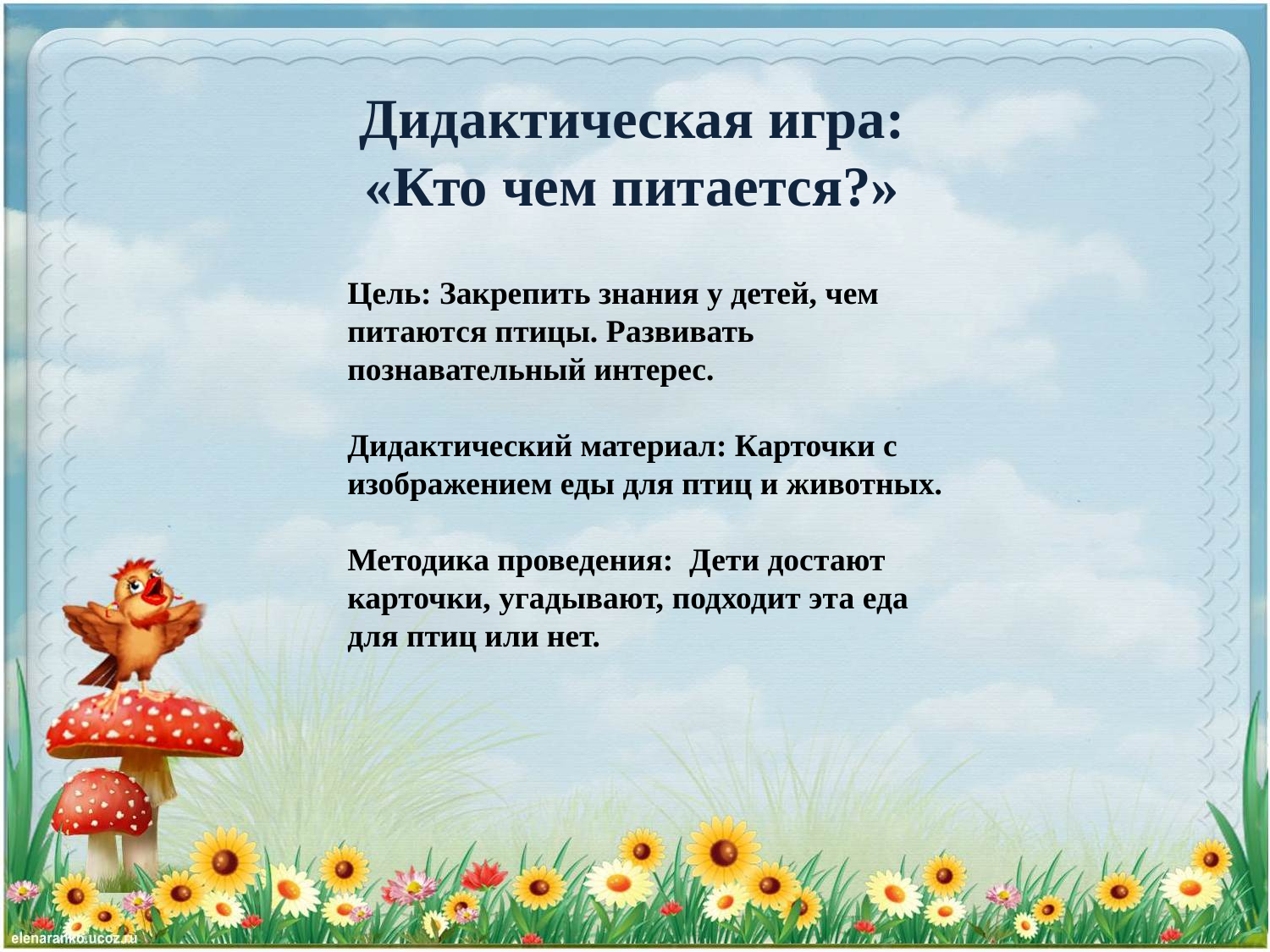

Дидактическая игра: «Кто чем питается?»

Цель: Закрепить знания у детей, чем питаются птицы. Развивать познавательный интерес.

Дидактический материал: Карточки с изображением еды для птиц и животных.

Методика проведения:  Дети достают карточки, угадывают, подходит эта еда для птиц или нет.